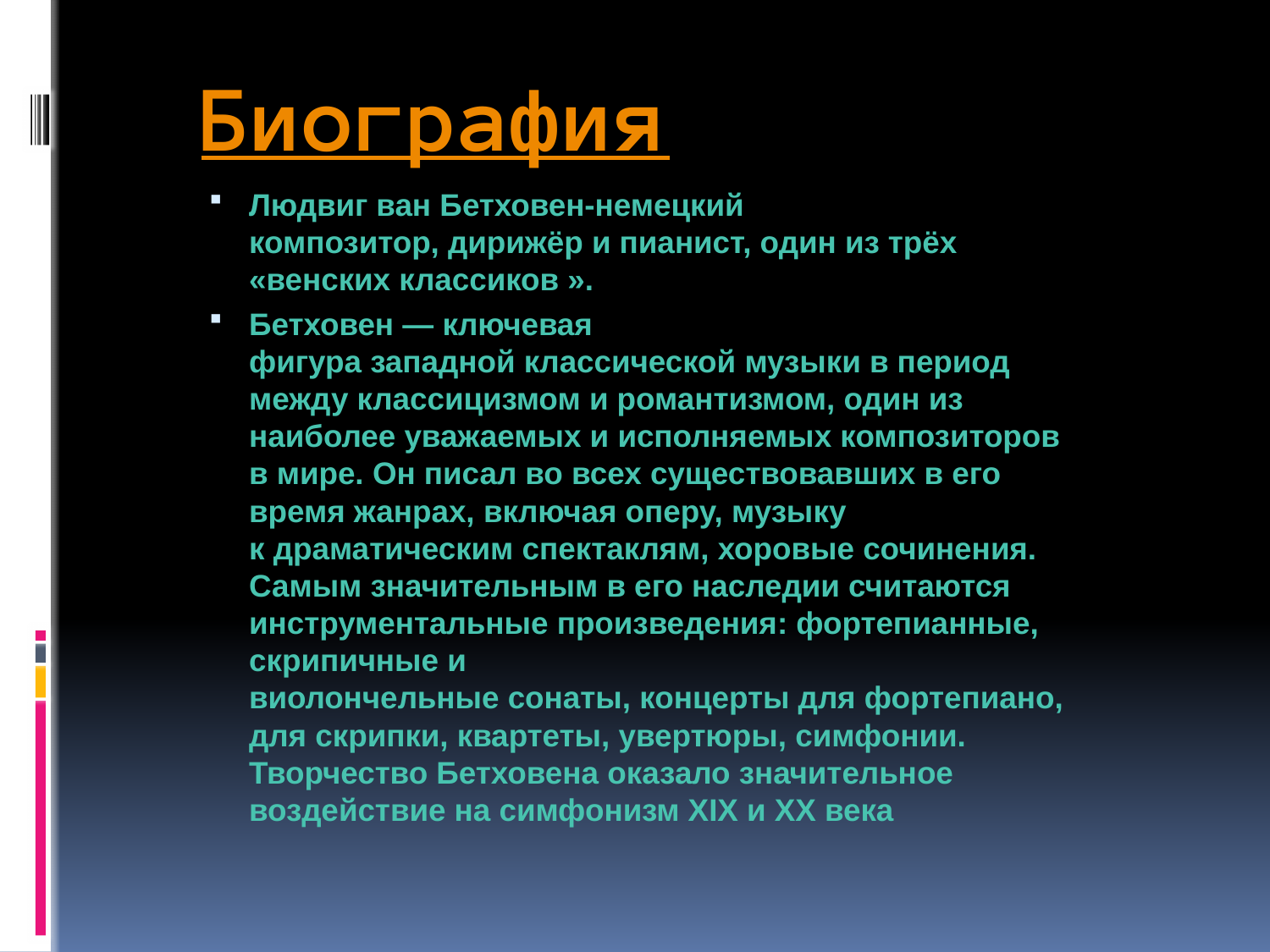

# Биография
Людвиг ван Бетховен-немецкий композитор, дирижёр и пианист, один из трёх «венских классиков ».
Бетховен — ключевая фигура западной классической музыки в период между классицизмом и романтизмом, один из наиболее уважаемых и исполняемых композиторов в мире. Он писал во всех существовавших в его время жанрах, включая оперу, музыку к драматическим спектаклям, хоровые сочинения. Самым значительным в его наследии считаются инструментальные произведения: фортепианные, скрипичные и виолончельные сонаты, концерты для фортепиано, для скрипки, квартеты, увертюры, симфонии. Творчество Бетховена оказало значительное воздействие на симфонизм XIX и XX века